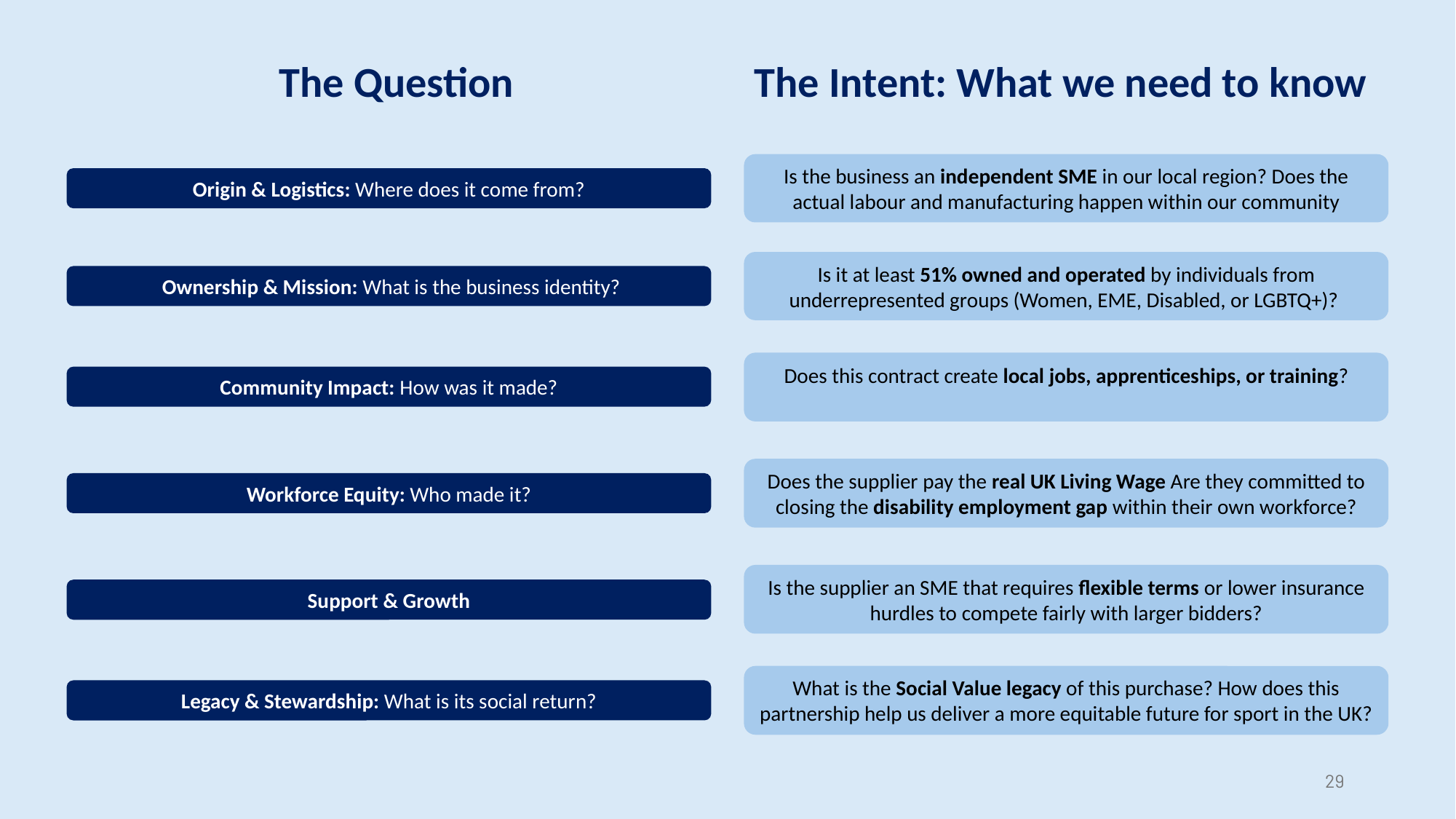

| The Question | The Intent: What we need to know |
| --- | --- |
Origin & Logistics: Where does it come from?
Is the business an independent SME in our local region? Does the actual labour and manufacturing happen within our community
 Ownership & Mission: What is the business identity?
Is it at least 51% owned and operated by individuals from underrepresented groups (Women, EME, Disabled, or LGBTQ+)?
Community Impact: How was it made?
Does this contract create local jobs, apprenticeships, or training?

Workforce Equity: Who made it?
Does the supplier pay the real UK Living Wage Are they committed to closing the disability employment gap within their own workforce?

Is the supplier an SME that requires flexible terms or lower insurance hurdles to compete fairly with larger bidders?

Support & Growth
Legacy & Stewardship: What is its social return?
What is the Social Value legacy of this purchase? How does this partnership help us deliver a more equitable future for sport in the UK?

29